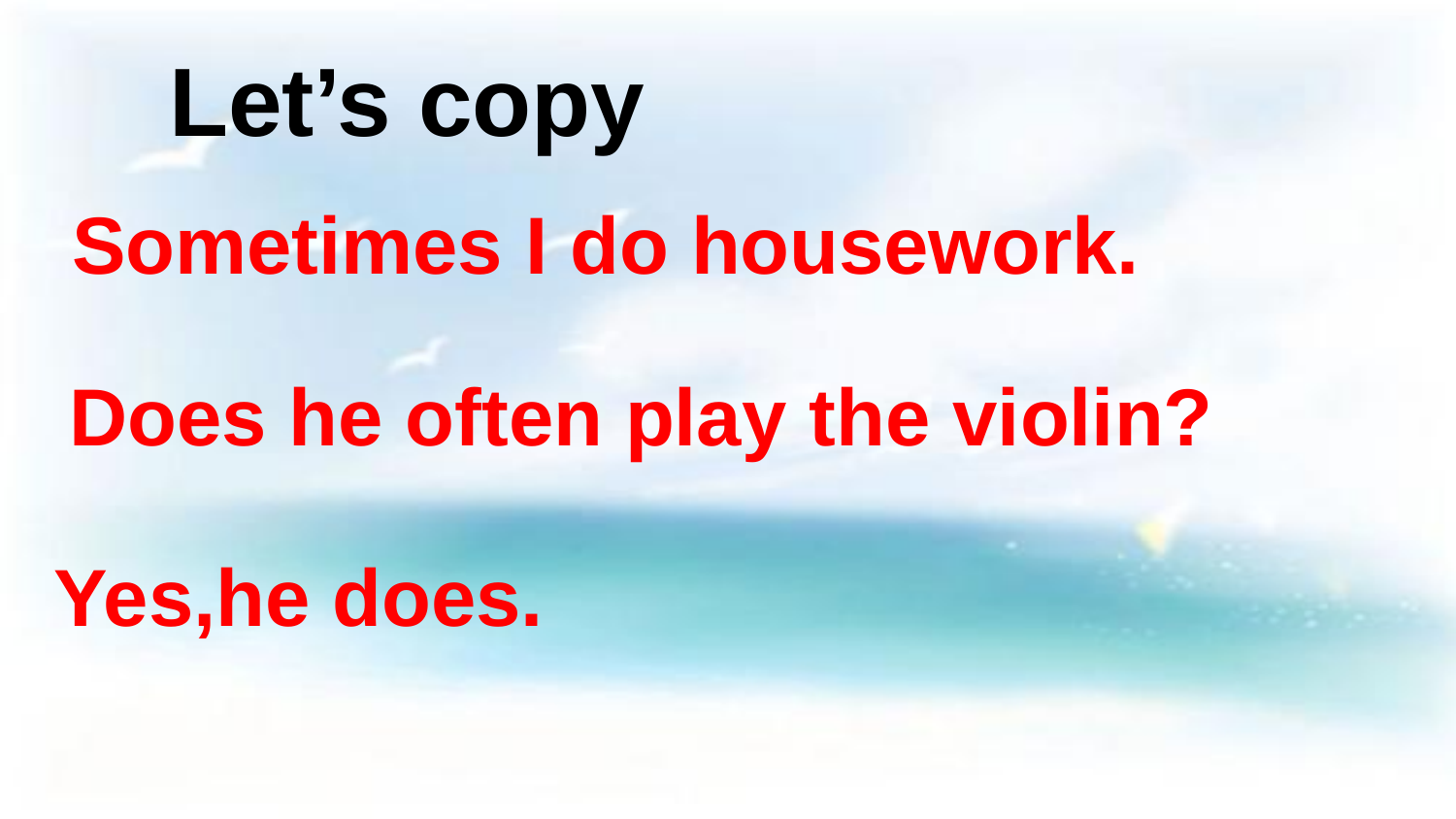

Let’s copy
Sometimes I do housework.
Does he often play the violin?
Yes,he does.